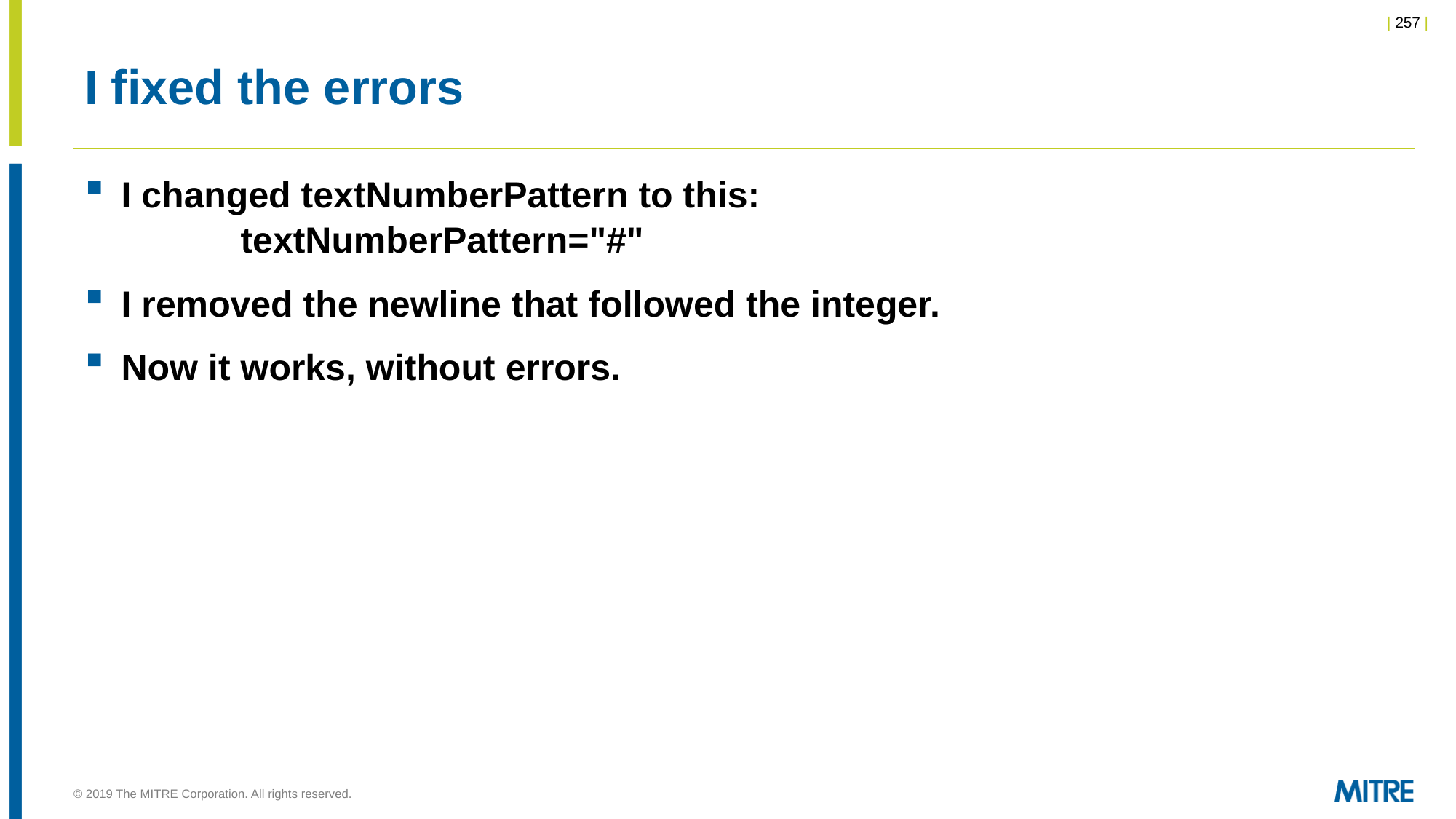

# I fixed the errors
I changed textNumberPattern to this:
 	 textNumberPattern="#"
I removed the newline that followed the integer.
Now it works, without errors.
© 2019 The MITRE Corporation. All rights reserved.